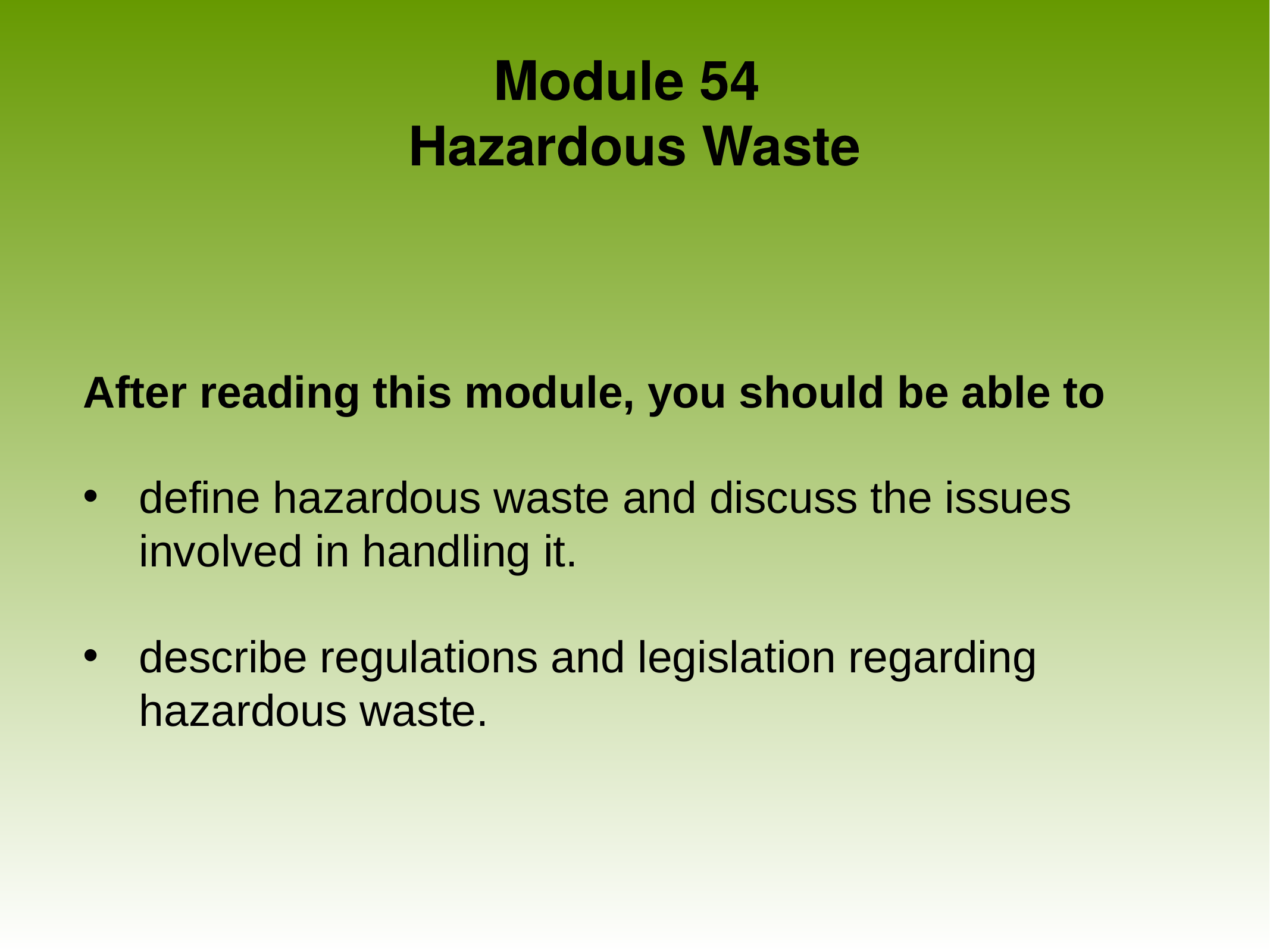

# Module 54 Hazardous Waste
After reading this module, you should be able to
define hazardous waste and discuss the issues involved in handling it.
describe regulations and legislation regarding hazardous waste.